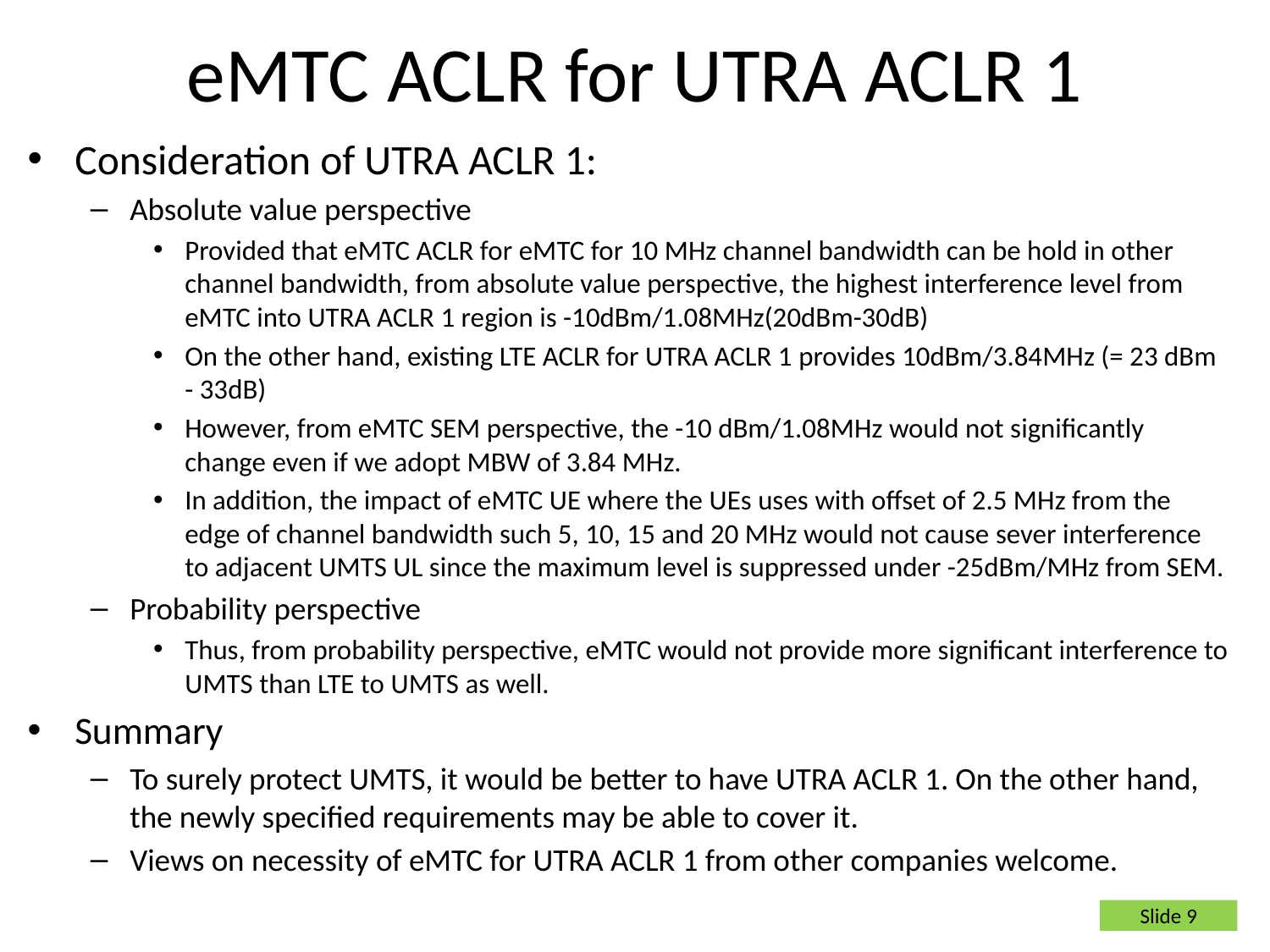

# eMTC ACLR for UTRA ACLR 1
Consideration of UTRA ACLR 1:
Absolute value perspective
Provided that eMTC ACLR for eMTC for 10 MHz channel bandwidth can be hold in other channel bandwidth, from absolute value perspective, the highest interference level from eMTC into UTRA ACLR 1 region is -10dBm/1.08MHz(20dBm-30dB)
On the other hand, existing LTE ACLR for UTRA ACLR 1 provides 10dBm/3.84MHz (= 23 dBm - 33dB)
However, from eMTC SEM perspective, the -10 dBm/1.08MHz would not significantly change even if we adopt MBW of 3.84 MHz.
In addition, the impact of eMTC UE where the UEs uses with offset of 2.5 MHz from the edge of channel bandwidth such 5, 10, 15 and 20 MHz would not cause sever interference to adjacent UMTS UL since the maximum level is suppressed under -25dBm/MHz from SEM.
Probability perspective
Thus, from probability perspective, eMTC would not provide more significant interference to UMTS than LTE to UMTS as well.
Summary
To surely protect UMTS, it would be better to have UTRA ACLR 1. On the other hand, the newly specified requirements may be able to cover it.
Views on necessity of eMTC for UTRA ACLR 1 from other companies welcome.